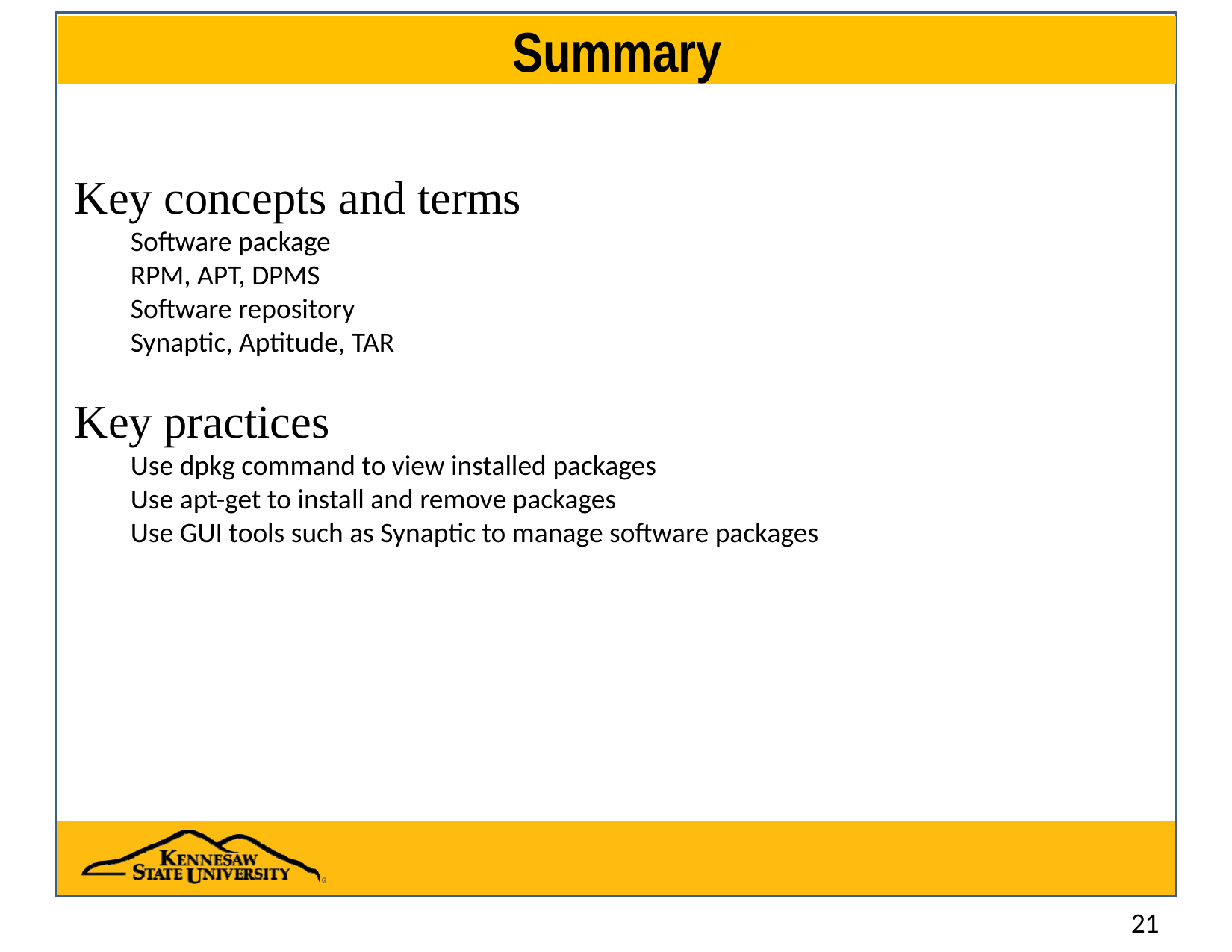

# Summary
Key concepts and terms
Software package
RPM, APT, DPMS
Software repository
Synaptic, Aptitude, TAR

Key practices
Use dpkg command to view installed packages
Use apt-get to install and remove packages
Use GUI tools such as Synaptic to manage software packages